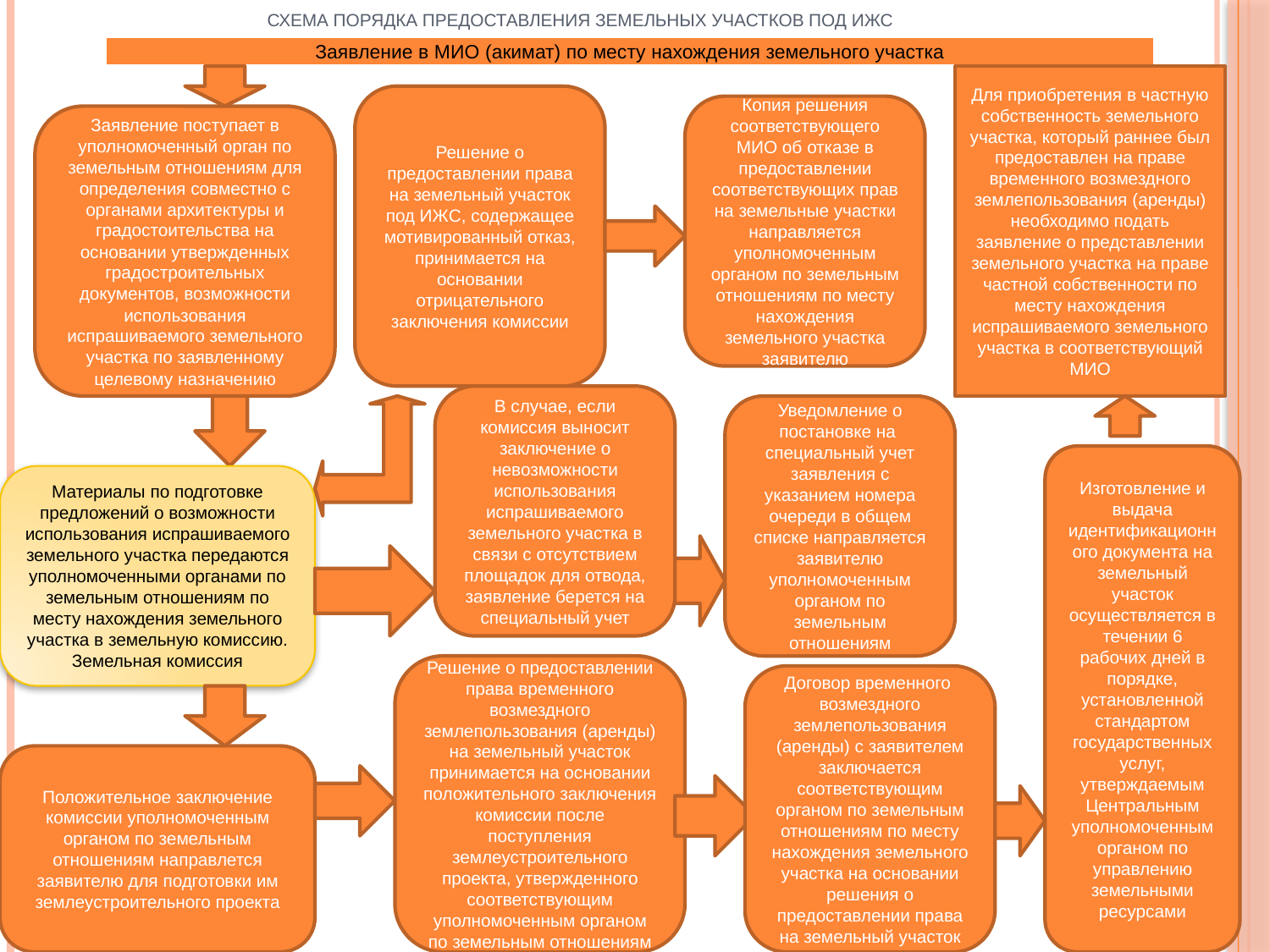

# Схема порядка предоставления земельных участков под ИЖС
Заявление в МИО (акимат) по месту нахождения земельного участка

Для приобретения в частную собственность земельного участка, который раннее был предоставлен на праве временного возмездного землепользования (аренды) необходимо подать заявление о представлении земельного участка на праве частной собственности по месту нахождения испрашиваемого земельного участка в соответствующий МИО
Решение о предоставлении права на земельный участок под ИЖС, содержащее мотивированный отказ, принимается на основании отрицательного заключения комиссии
Копия решения соответствующего МИО об отказе в предоставлении соответствующих прав на земельные участки направляется уполномоченным органом по земельным отношениям по месту нахождения земельного участка заявителю
Заявление поступает в уполномоченный орган по земельным отношениям для определения совместно с органами архитектуры и градостоительства на основании утвержденных градостроительных документов, возможности использования испрашиваемого земельного участка по заявленному целевому назначению

В случае, если комиссия выносит заключение о невозможности использования испрашиваемого земельного участка в связи с отсутствием площадок для отвода, заявление берется на специальный учет

Уведомление о постановке на  специальный учет заявления с указанием номера очереди в общем списке направляется заявителю уполномоченным органом по земельным отношениям

Изготовление и выдача идентификационного документа на земельный участок осуществляется в течении 6 рабочих дней в порядке, установленной стандартом государственных услуг, утверждаемым Центральным уполномоченным органом по управлению земельными ресурсами
Материалы по подготовке предложений о возможности использования испрашиваемого земельного участка передаются уполномоченными органами по земельным отношениям по месту нахождения земельного участка в земельную комиссию.
Земельная комиссия

Решение о предоставлении права временного возмездного землепользования (аренды) на земельный участок принимается на основании положительного заключения комиссии после поступления землеустроительного проекта, утвержденного соответствующим уполномоченным органом по земельным отношениям
Договор временного
возмездного землепользования (аренды) с заявителем заключается соответствующим органом по земельным отношениям по месту нахождения земельного участка на основании решения о предоставлении права на земельный участок

Положительное заключение комиссии уполномоченным органом по земельным отношениям направлется заявителю для подготовки им землеустроительного проекта